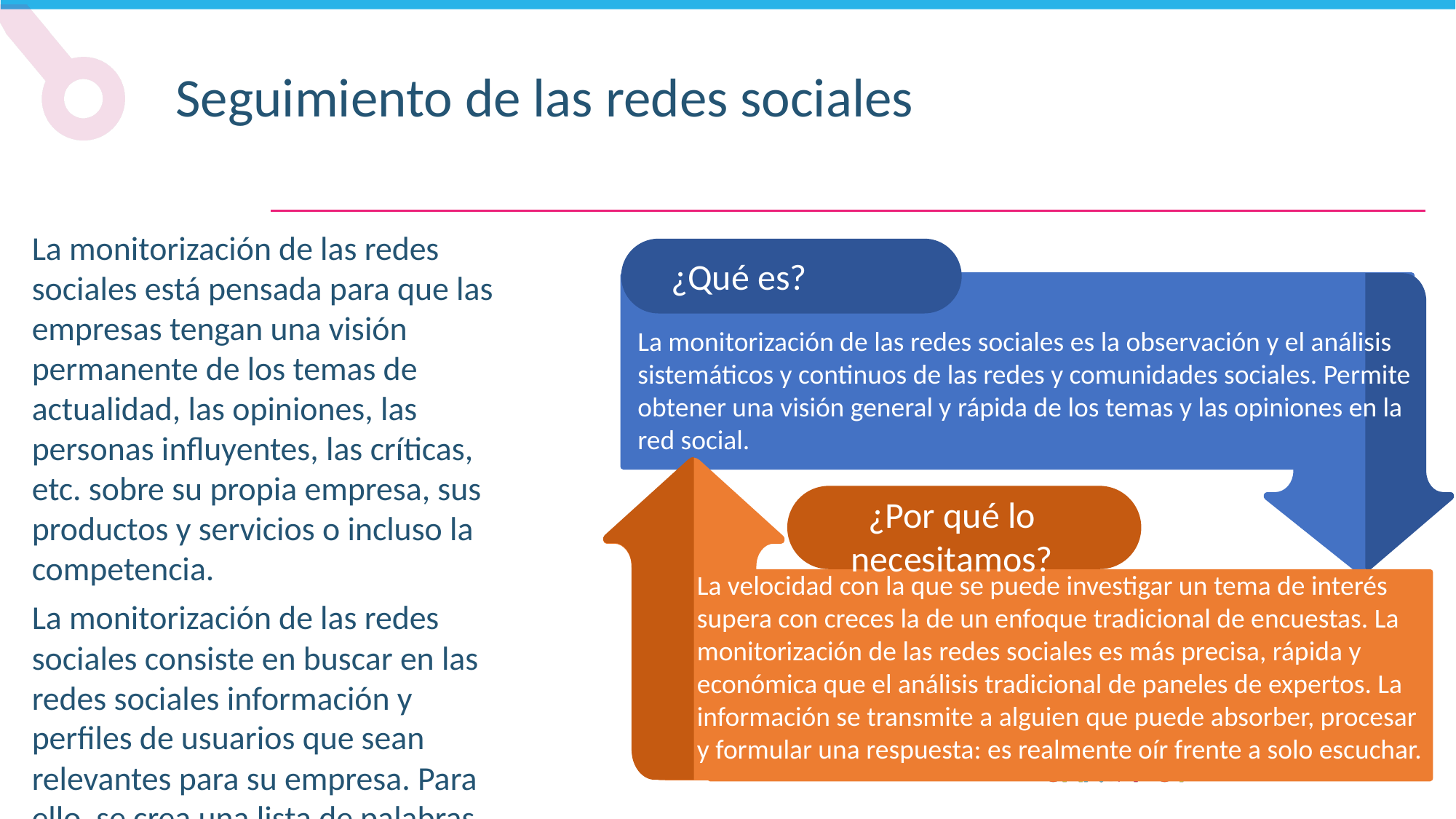

Seguimiento de las redes sociales
La monitorización de las redes sociales está pensada para que las empresas tengan una visión permanente de los temas de actualidad, las opiniones, las personas influyentes, las críticas, etc. sobre su propia empresa, sus productos y servicios o incluso la competencia.
La monitorización de las redes sociales consiste en buscar en las redes sociales información y perfiles de usuarios que sean relevantes para su empresa. Para ello, se crea una lista de palabras clave (conjunto de palabras clave) por las que se busca en la web social.

¿Qué es?

La monitorización de las redes sociales es la observación y el análisis sistemáticos y continuos de las redes y comunidades sociales. Permite obtener una visión general y rápida de los temas y las opiniones en la red social.

¿Por qué lo necesitamos?
La velocidad con la que se puede investigar un tema de interés supera con creces la de un enfoque tradicional de encuestas. La monitorización de las redes sociales es más precisa, rápida y económica que el análisis tradicional de paneles de expertos. La información se transmite a alguien que puede absorber, procesar y formular una respuesta: es realmente oír frente a solo escuchar.